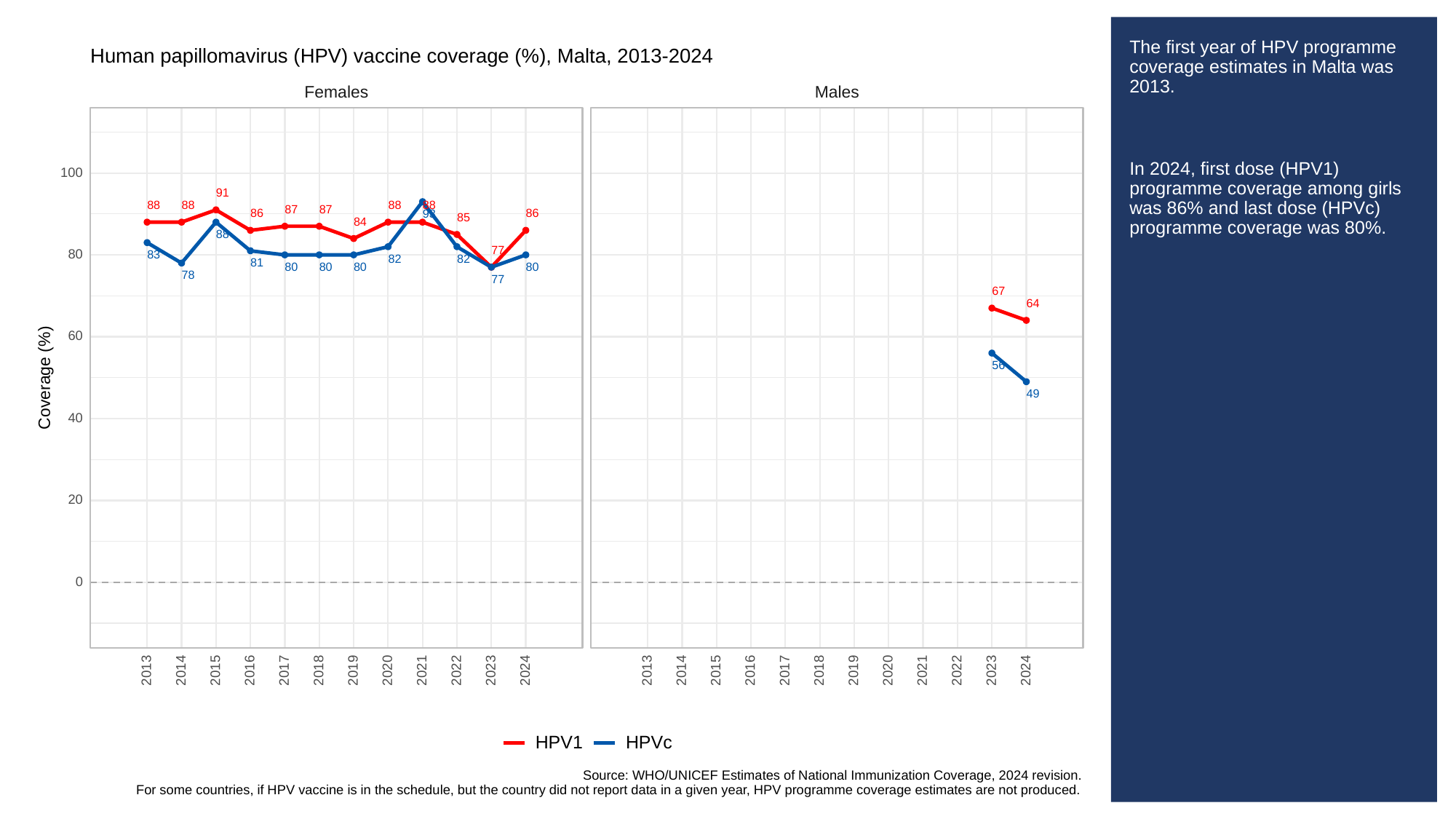

# The first year of HPV programme coverage estimates in Malta was 2013.

In 2024, first dose (HPV1) programme coverage among girls was 86% and last dose (HPVc) programme coverage was 80%.

Human papillomavirus (HPV) vaccine coverage (%), Malta, 2013-2024
Females
Males

100

91

88
88
88
88

87
87

86
86

93
85

84

88

77

80
83

82
82
81

80
80
80
80

78
77
67

64

60

56
Coverage (%)

49
40

20

0

2013
2023
2013
2023
2014
2015
2016
2017
2018
2019
2020
2021
2022
2024
2014
2015
2016
2017
2018
2019
2020
2021
2022
2024
HPVc
HPV1

Source: WHO/UNICEF Estimates of National Immunization Coverage, 2024 revision.
For some countries, if HPV vaccine is in the schedule, but the country did not report data in a given year, HPV programme coverage estimates are not produced.